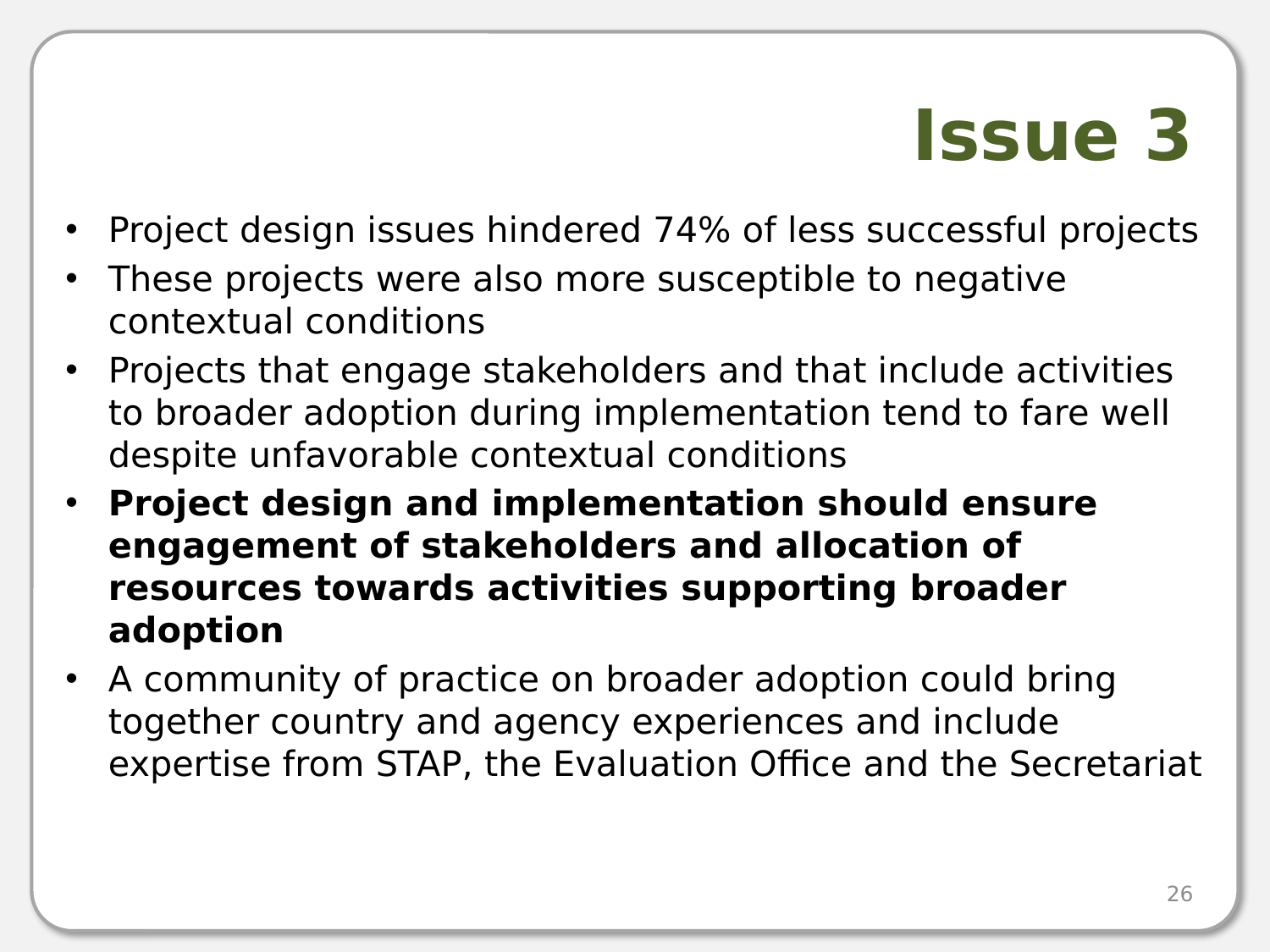

# Issue 3
Project design issues hindered 74% of less successful projects
These projects were also more susceptible to negative contextual conditions
Projects that engage stakeholders and that include activities to broader adoption during implementation tend to fare well despite unfavorable contextual conditions
Project design and implementation should ensure engagement of stakeholders and allocation of resources towards activities supporting broader adoption
A community of practice on broader adoption could bring together country and agency experiences and include expertise from STAP, the Evaluation Office and the Secretariat
26